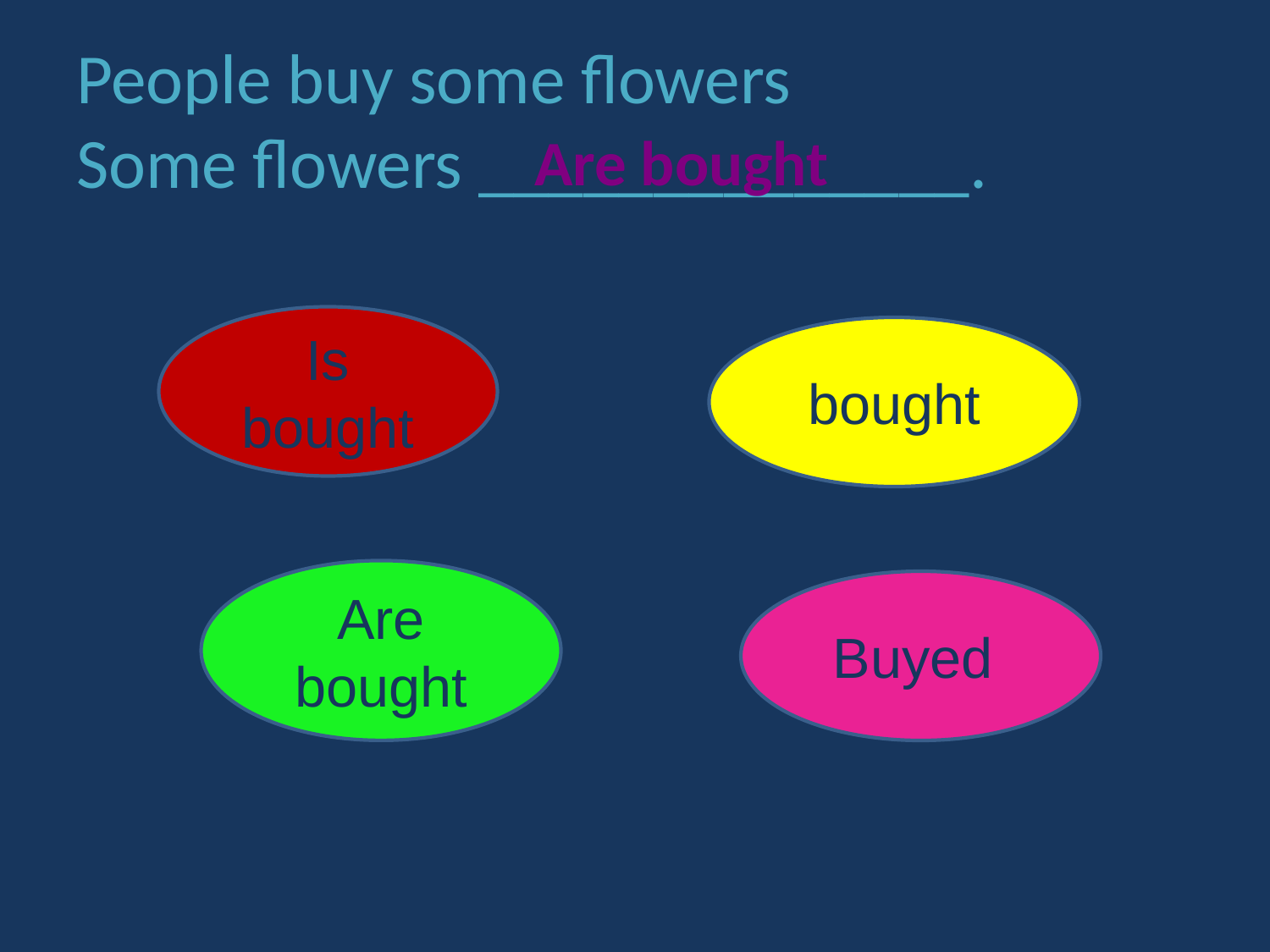

# People buy some flowers Some flowers ______________.
Are bought

Is bought
bought
Are bought
Buyed